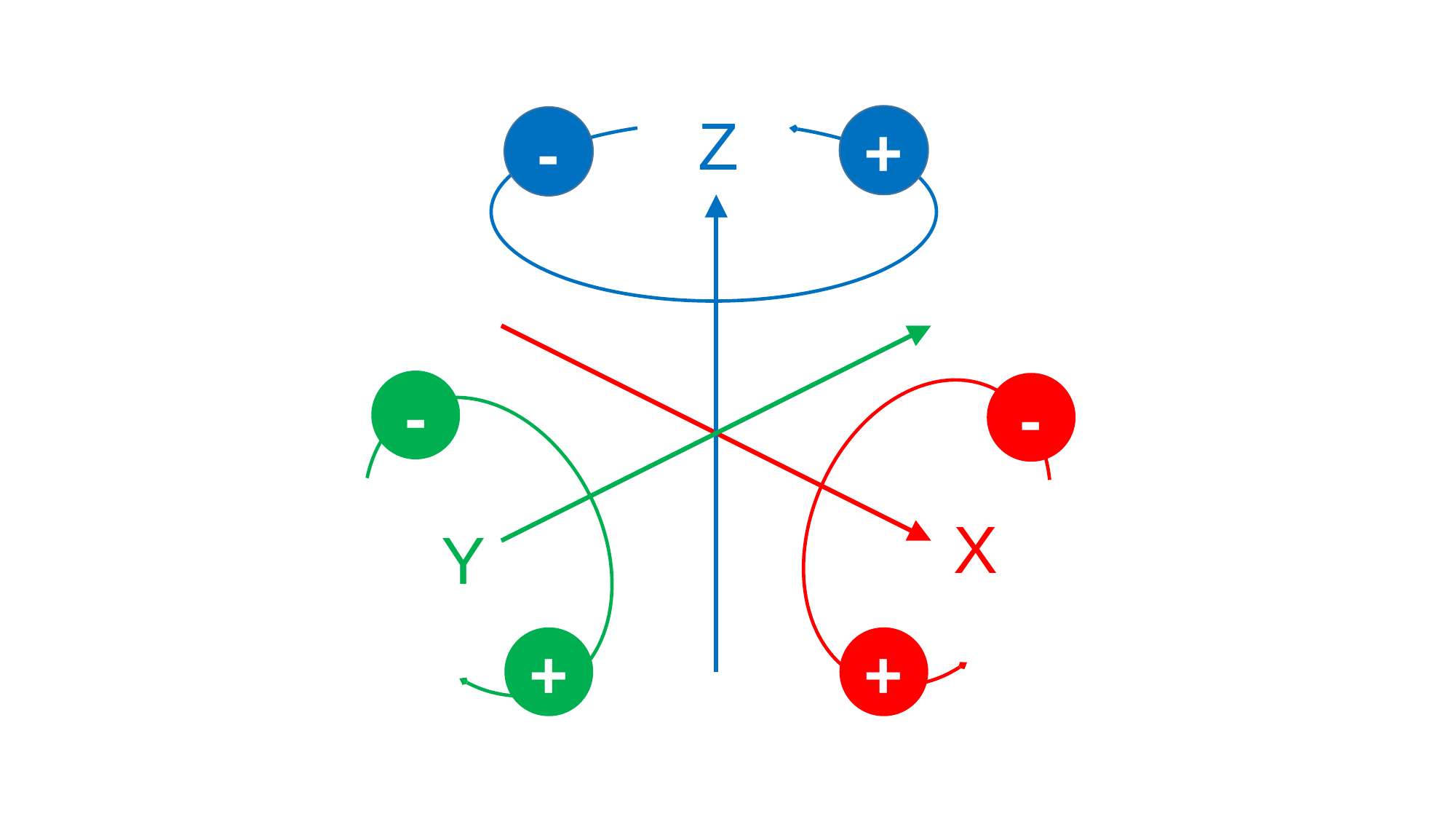

Z
+
-

-
-

X
Y
+
+